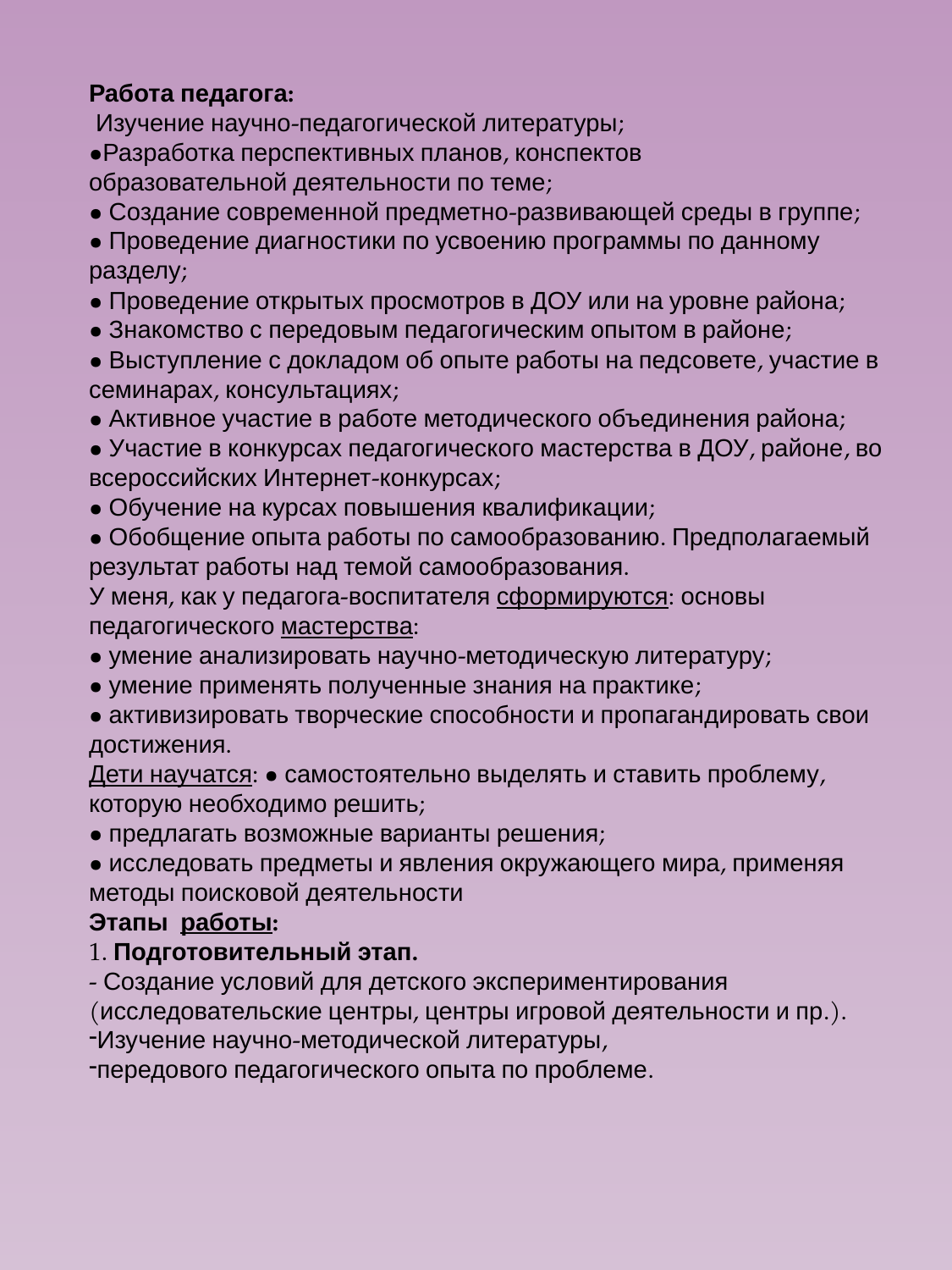

Работа педагога:
 Изучение научно-педагогической литературы;
•Разработка перспективных планов, конспектов образовательной деятельности по теме;
• Создание современной предметно-развивающей среды в группе;
• Проведение диагностики по усвоению программы по данному разделу;
• Проведение открытых просмотров в ДОУ или на уровне района;
• Знакомство с передовым педагогическим опытом в районе;
• Выступление с докладом об опыте работы на педсовете, участие в семинарах, консультациях;
• Активное участие в работе методического объединения района;
• Участие в конкурсах педагогического мастерства в ДОУ, районе, во всероссийских Интернет-конкурсах;
• Обучение на курсах повышения квалификации;
• Обобщение опыта работы по самообразованию. Предполагаемый результат работы над темой самообразования.
У меня, как у педагога-воспитателя сформируются: основы педагогического мастерства:
• умение анализировать научно-методическую литературу;
• умение применять полученные знания на практике;
• активизировать творческие способности и пропагандировать свои достижения.
Дети научатся: • самостоятельно выделять и ставить проблему, которую необходимо решить;
• предлагать возможные варианты решения;
• исследовать предметы и явления окружающего мира, применяя методы поисковой деятельности
Этапы  работы:
1. Подготовительный этап.
- Создание условий для детского экспериментирования
(исследовательские центры, центры игровой деятельности и пр.).
Изучение научно-методической литературы,
передового педагогического опыта по проблеме.